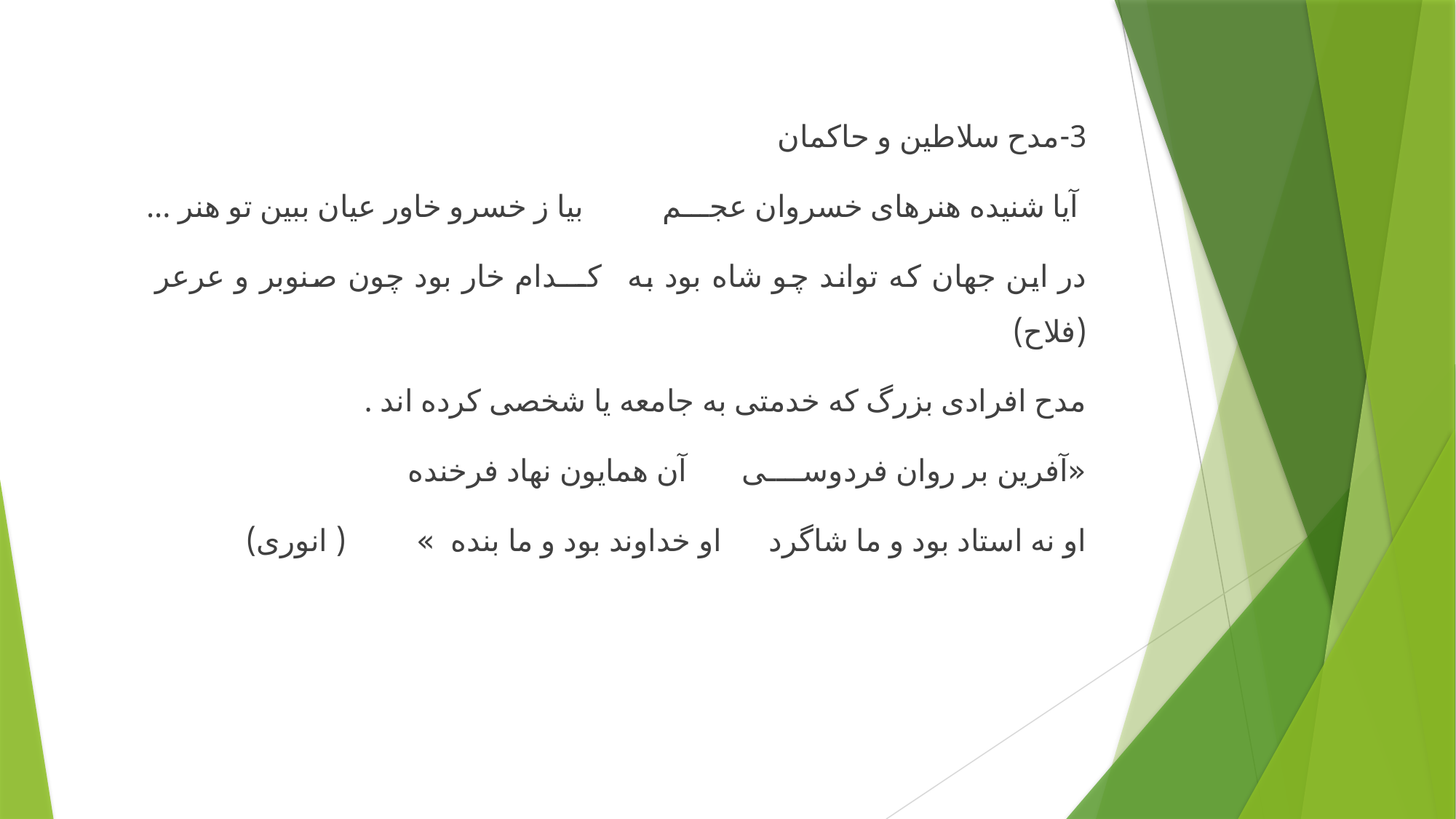

3-مدح سلاطین و حاکمان
 آیا شنیده هنرهای خسروان عجـــم          بیا ز خسرو خاور عیان ببین تو هنر ...
در این جهان که تواند چو شاه بود به   کـــدام خار بود چون صنوبر و عرعر          (فلاح)
مدح افرادی بزرگ که خدمتی به جامعه یا شخصی کرده اند .
«آفرین بر روان فردوســــی       آن همایون نهاد فرخنده
او نه استاد بود و ما شاگرد      او خداوند بود و ما بنده  »         ( انوری)